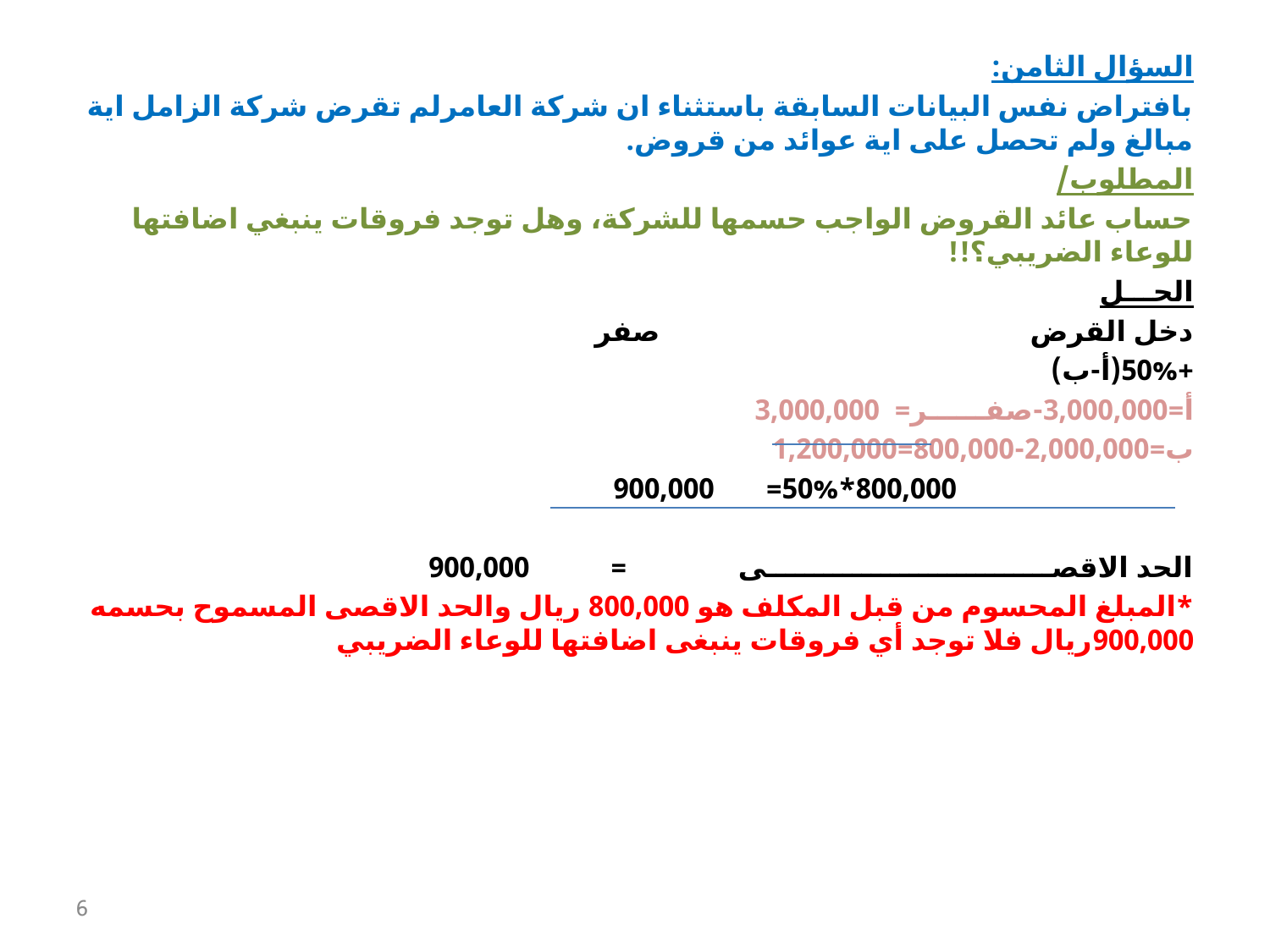

السؤال الثامن:
بافتراض نفس البيانات السابقة باستثناء ان شركة العامرلم تقرض شركة الزامل اية مبالغ ولم تحصل على اية عوائد من قروض.
المطلوب/
حساب عائد القروض الواجب حسمها للشركة، وهل توجد فروقات ينبغي اضافتها للوعاء الضريبي؟!!
الحـــل
دخل القرض                                                  صفر
+50%(أ-ب)
أ=3,000,000-صفــــــر=  3,000,000
ب=2,000,000-800,000=1,200,000
                                800,000*50%=       900,000

الحد الاقصــــــــــــــــــــــــــــــى               =           900,000
*المبلغ المحسوم من قبل المكلف هو 800,000 ريال والحد الاقصى المسموح بحسمه 900,000ريال فلا توجد أي فروقات ينبغى اضافتها للوعاء الضريبي
6